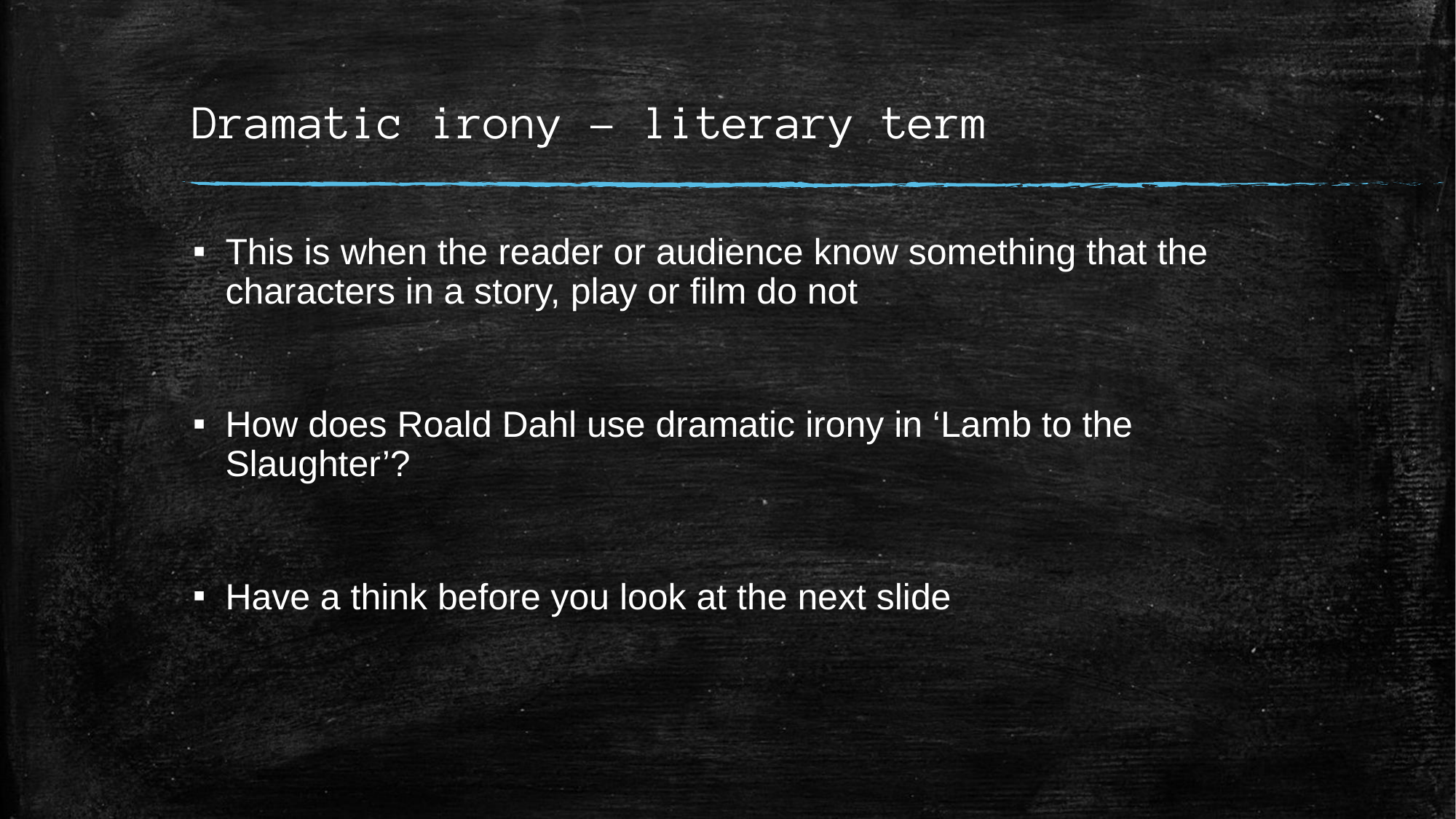

# Dramatic irony – literary term
This is when the reader or audience know something that the characters in a story, play or film do not

How does Roald Dahl use dramatic irony in ‘Lamb to the Slaughter’?

Have a think before you look at the next slide